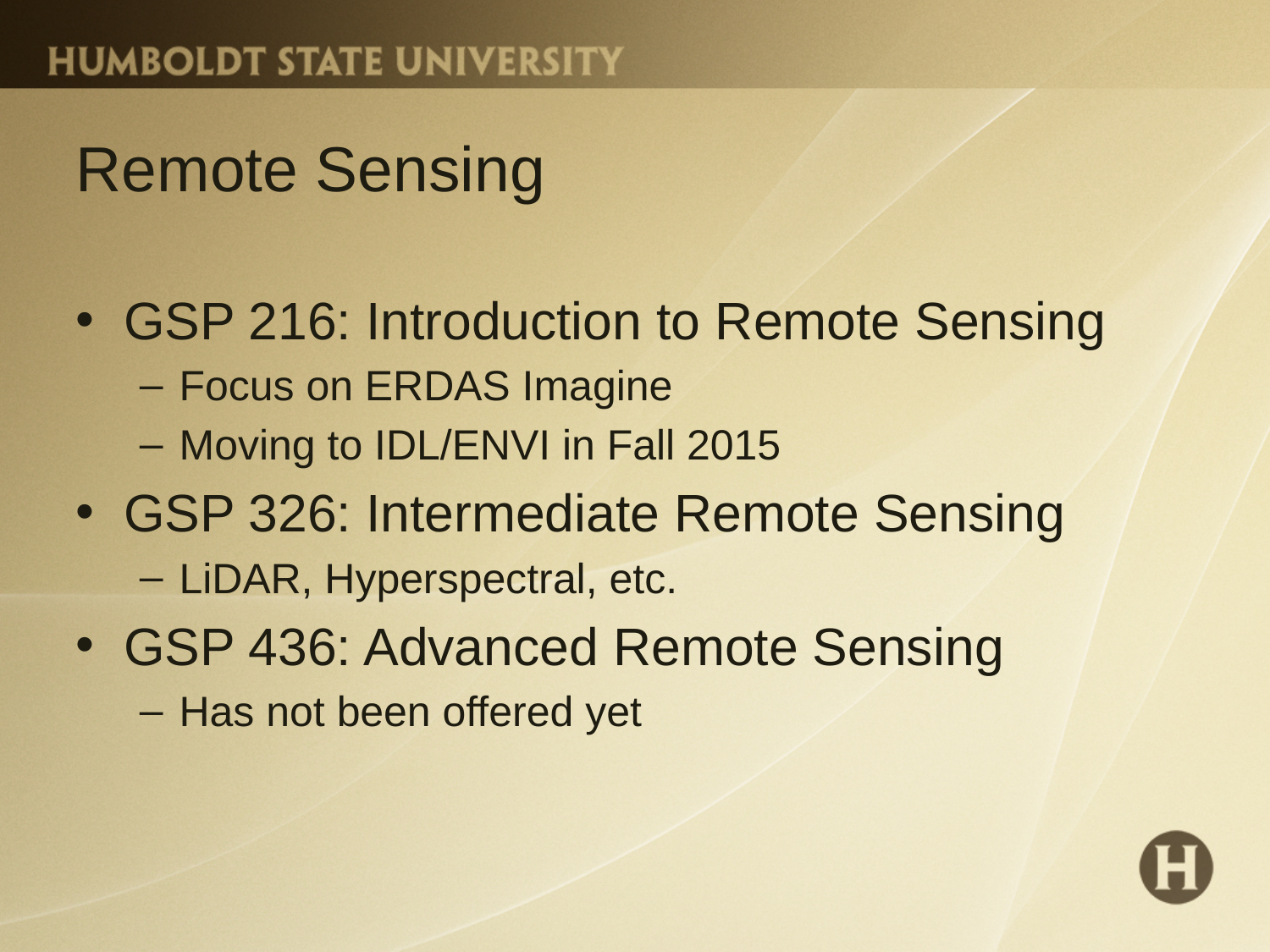

# Remote Sensing
GSP 216: Introduction to Remote Sensing
Focus on ERDAS Imagine
Moving to IDL/ENVI in Fall 2015
GSP 326: Intermediate Remote Sensing
LiDAR, Hyperspectral, etc.
GSP 436: Advanced Remote Sensing
Has not been offered yet